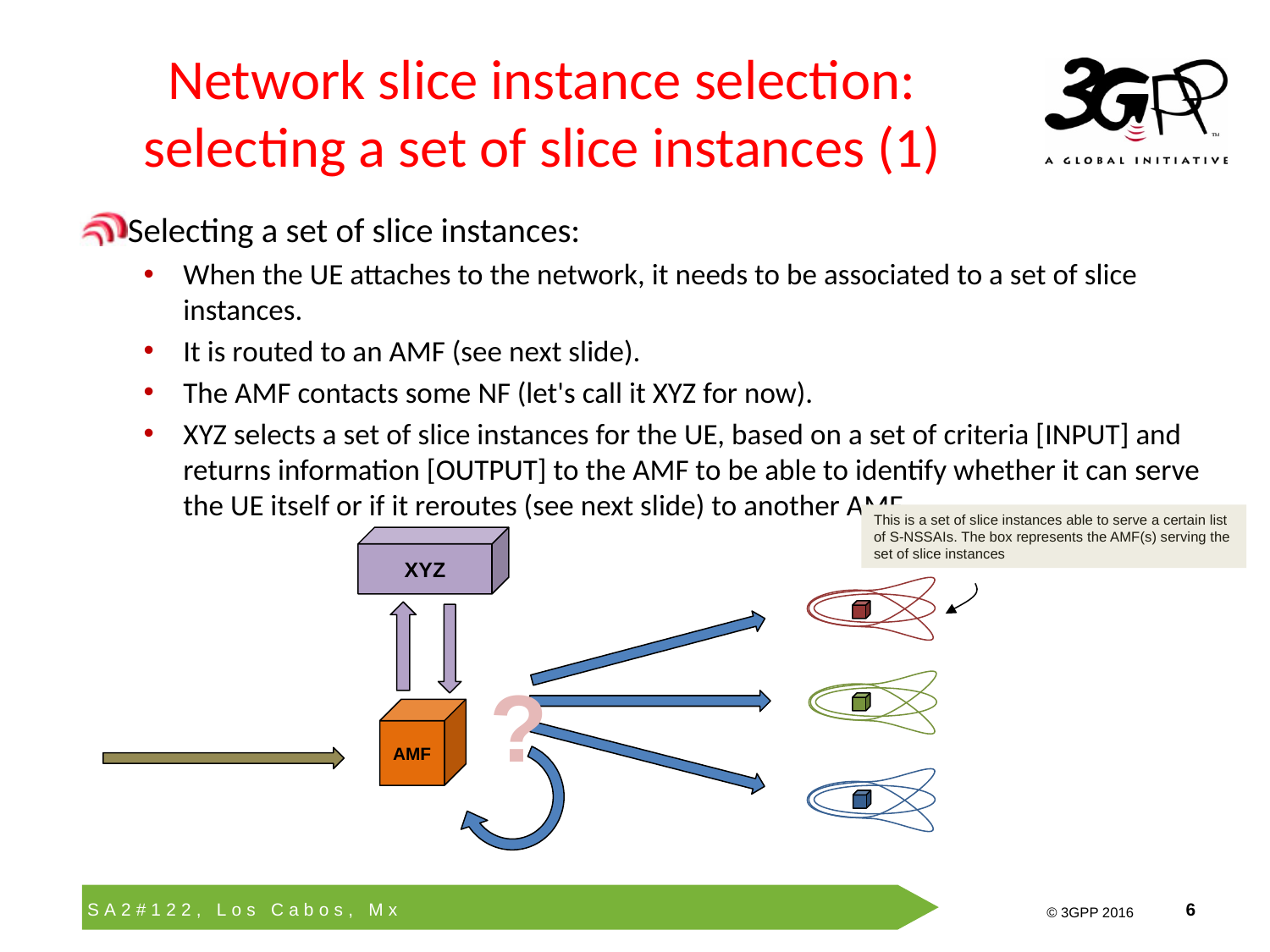

# Network slice instance selection: selecting a set of slice instances (1)
Selecting a set of slice instances:
When the UE attaches to the network, it needs to be associated to a set of slice instances.
It is routed to an AMF (see next slide).
The AMF contacts some NF (let's call it XYZ for now).
XYZ selects a set of slice instances for the UE, based on a set of criteria [INPUT] and returns information [OUTPUT] to the AMF to be able to identify whether it can serve the UE itself or if it reroutes (see next slide) to another AMF.
This is a set of slice instances able to serve a certain list of S-NSSAIs. The box represents the AMF(s) serving the set of slice instances
XYZ

?

AMF